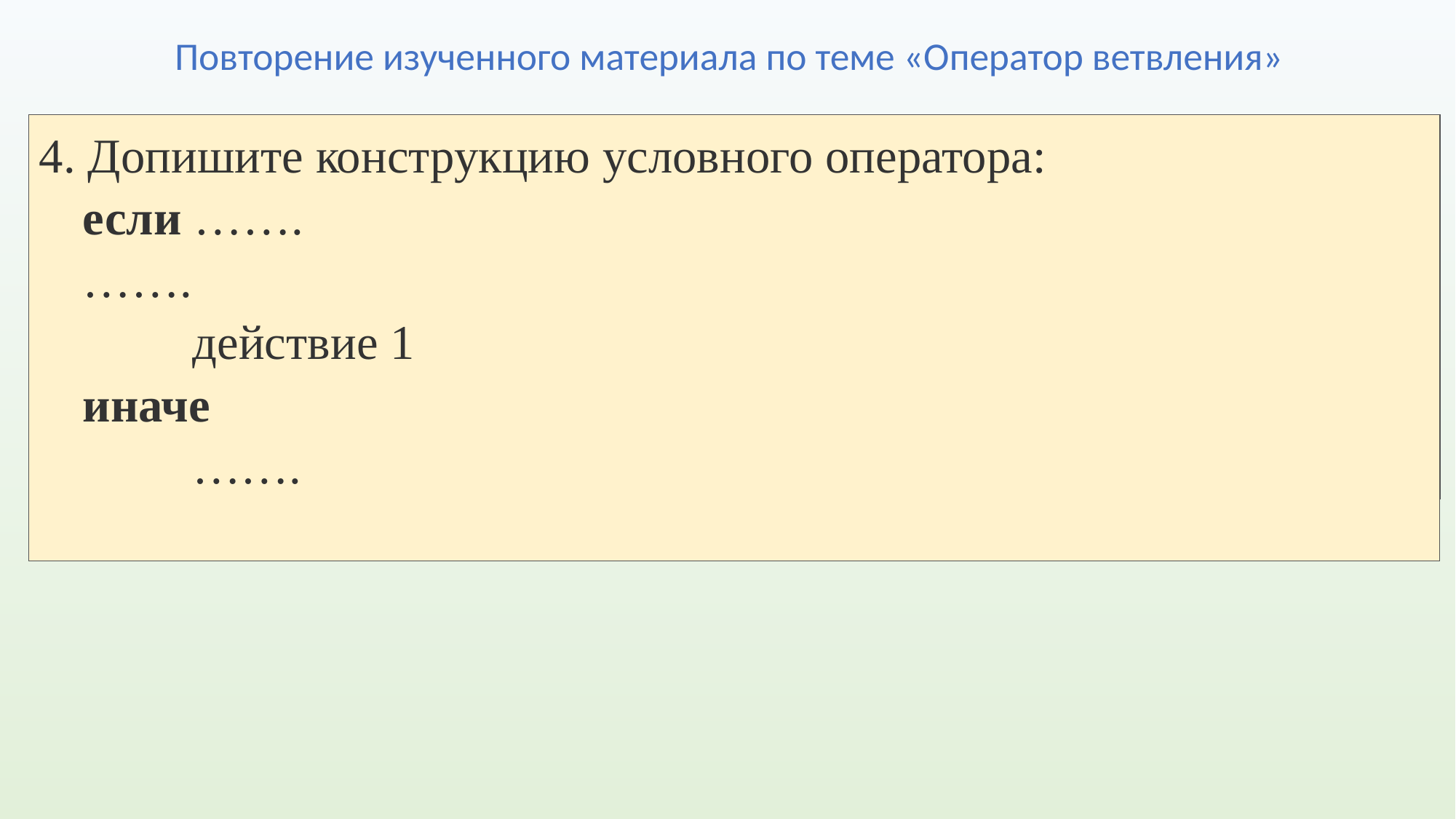

# Повторение изученного материала по теме «Оператор ветвления»
4. Допишите конструкцию условного оператора:
если …….
…….
         действие 1
иначе
         …….

Алгоритм, действия в котором выполняются в зависимости от заданного условия, называется
циклическим;
разветвляющимся;
линейным.

2. Каким служебным словом задается условие?
тогда;
ввод;
если;
иначе.

3. Какие операции используются для записи условия:
арифметические операции;
операции сравнения;
операция возведения в степень.